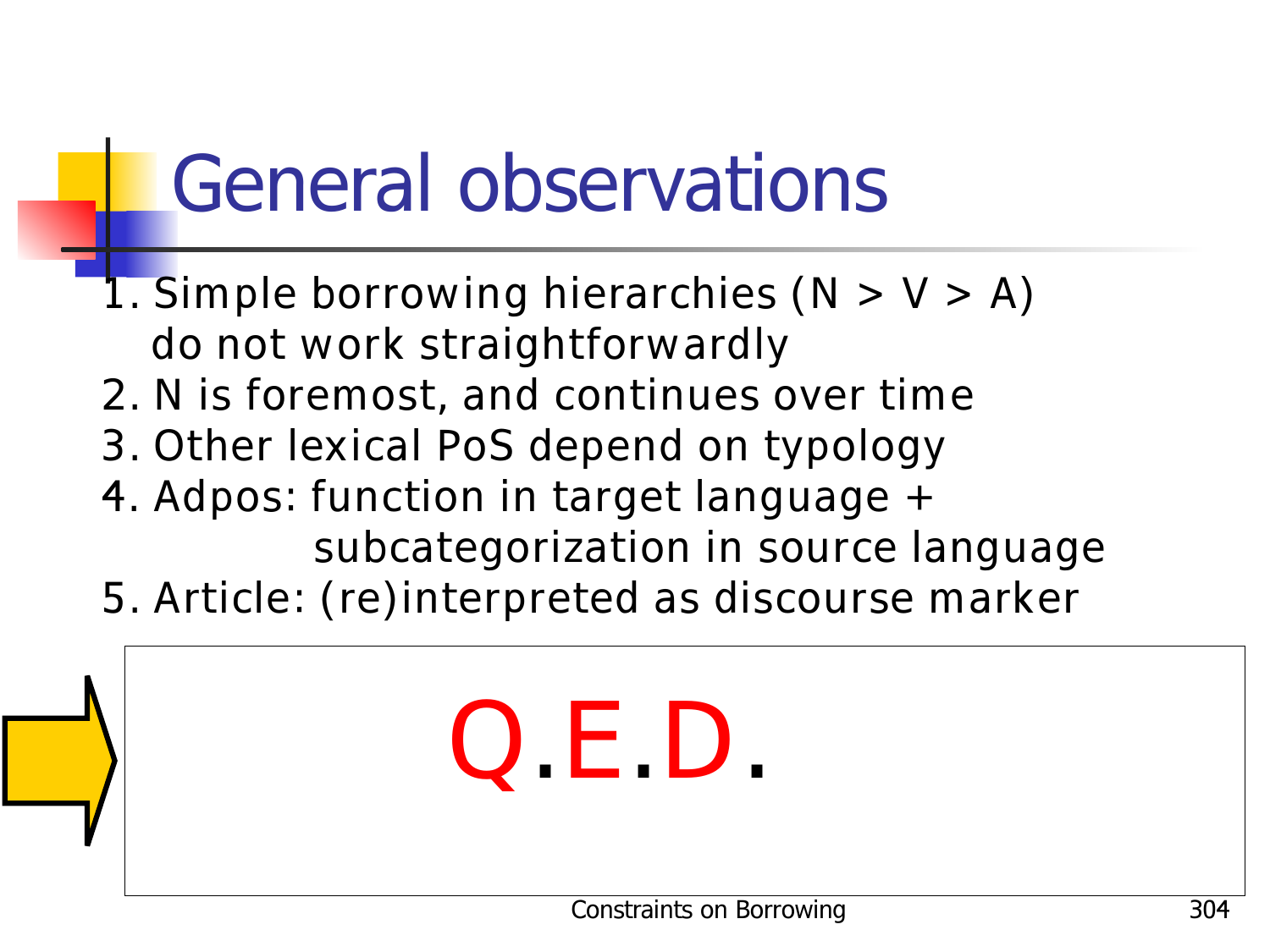

# General observations
1. Simple borrowing hierarchies (N > V > A)
    do not work straightforwardly
2. N is foremost, and continues over time
3. Other lexical PoS depend on typology
4. Adpos: function in target language +
                 subcategorization in source language
5. Article: (re)interpreted as discourse marker

              Q.E.D.

Constraints on Borrowing
304